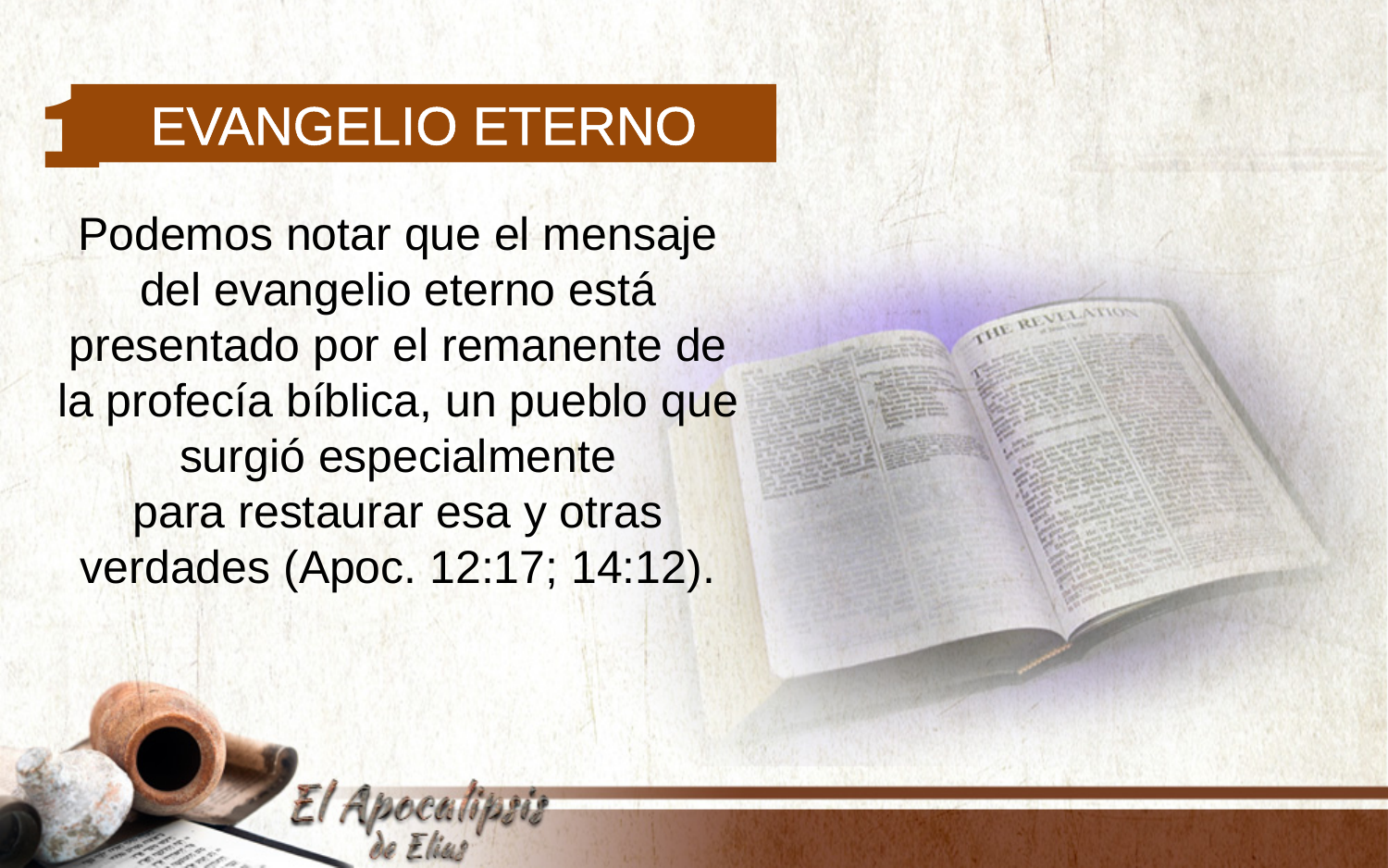

1
Evangelio eterno
Podemos notar que el mensaje del evangelio eterno está presentado por el remanente de la profecía bíblica, un pueblo que surgió especialmente
para restaurar esa y otras verdades (Apoc. 12:17; 14:12).